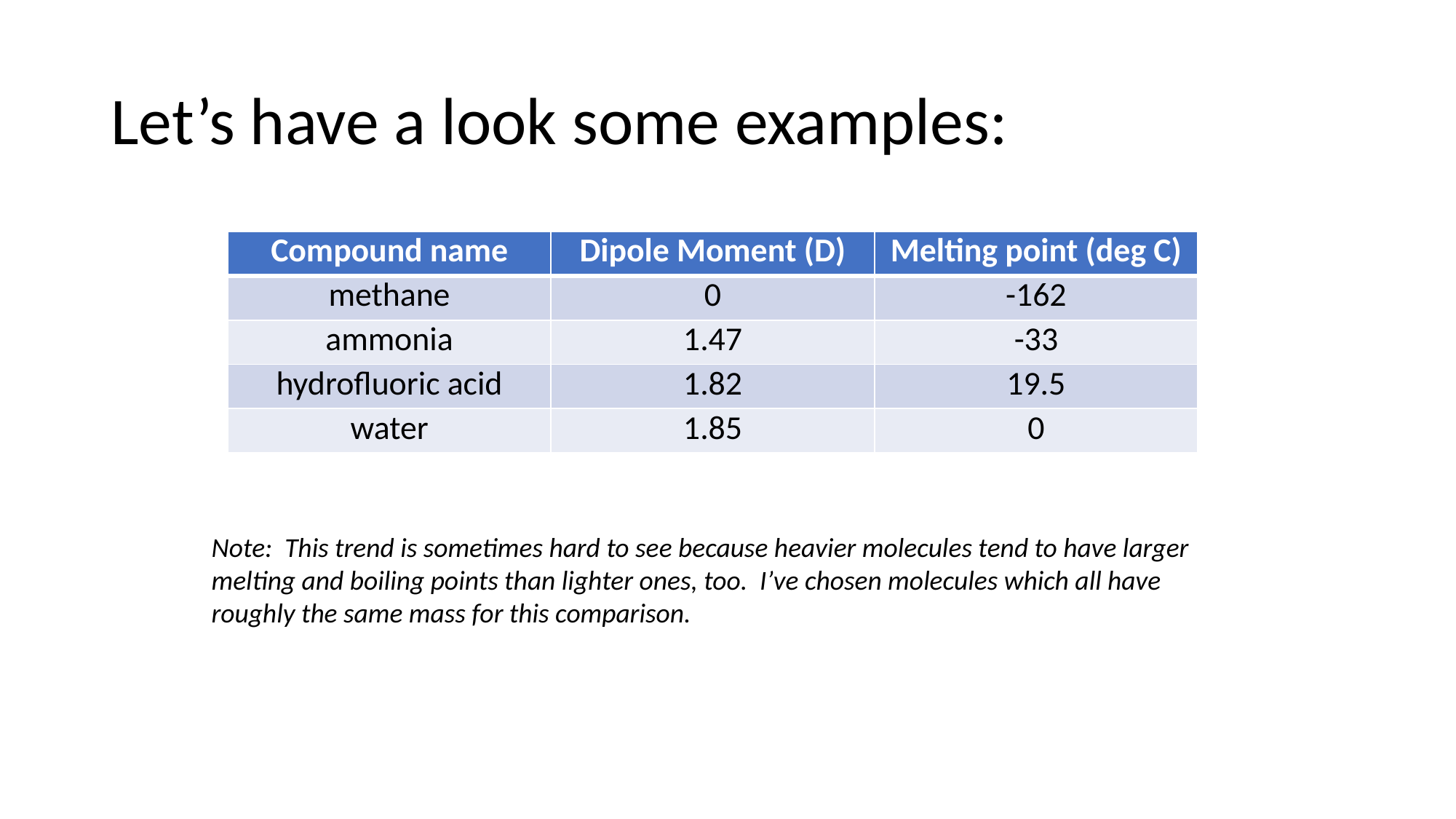

# Let’s have a look some examples:
| Compound name | Dipole Moment (D) | Melting point (deg C) |
| --- | --- | --- |
| methane | 0 | -162 |
| ammonia | 1.47 | -33 |
| hydrofluoric acid | 1.82 | 19.5 |
| water | 1.85 | 0 |
Note:  This trend is sometimes hard to see because heavier molecules tend to have larger melting and boiling points than lighter ones, too.  I’ve chosen molecules which all have roughly the same mass for this comparison.